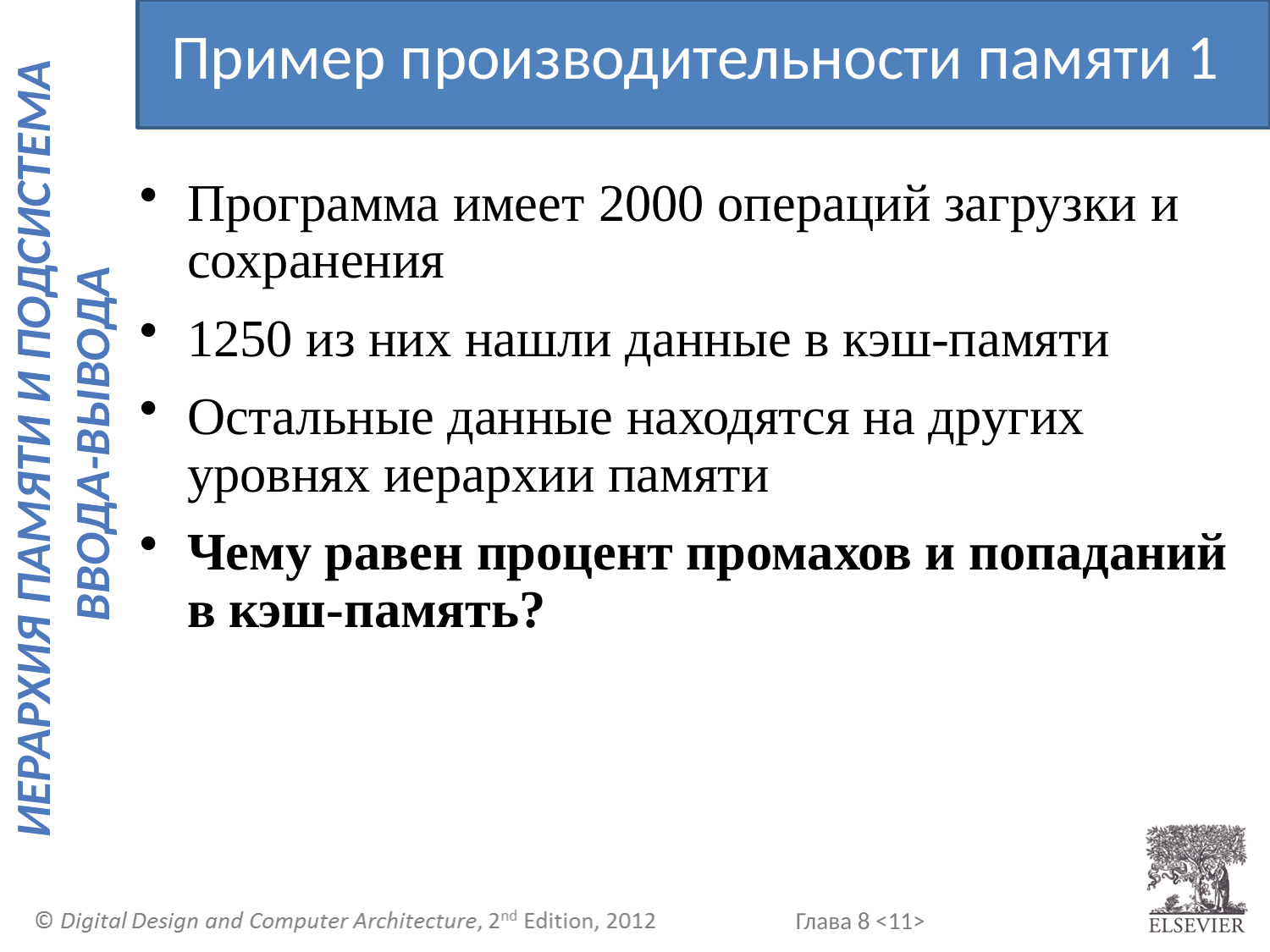

Пример производительности памяти 1

Программа имеет 2000 операций загрузки и сохранения
1250 из них нашли данные в кэш-памяти
Остальные данные находятся на других уровнях иерархии памяти
Чему равен процент промахов и попаданий в кэш-память?